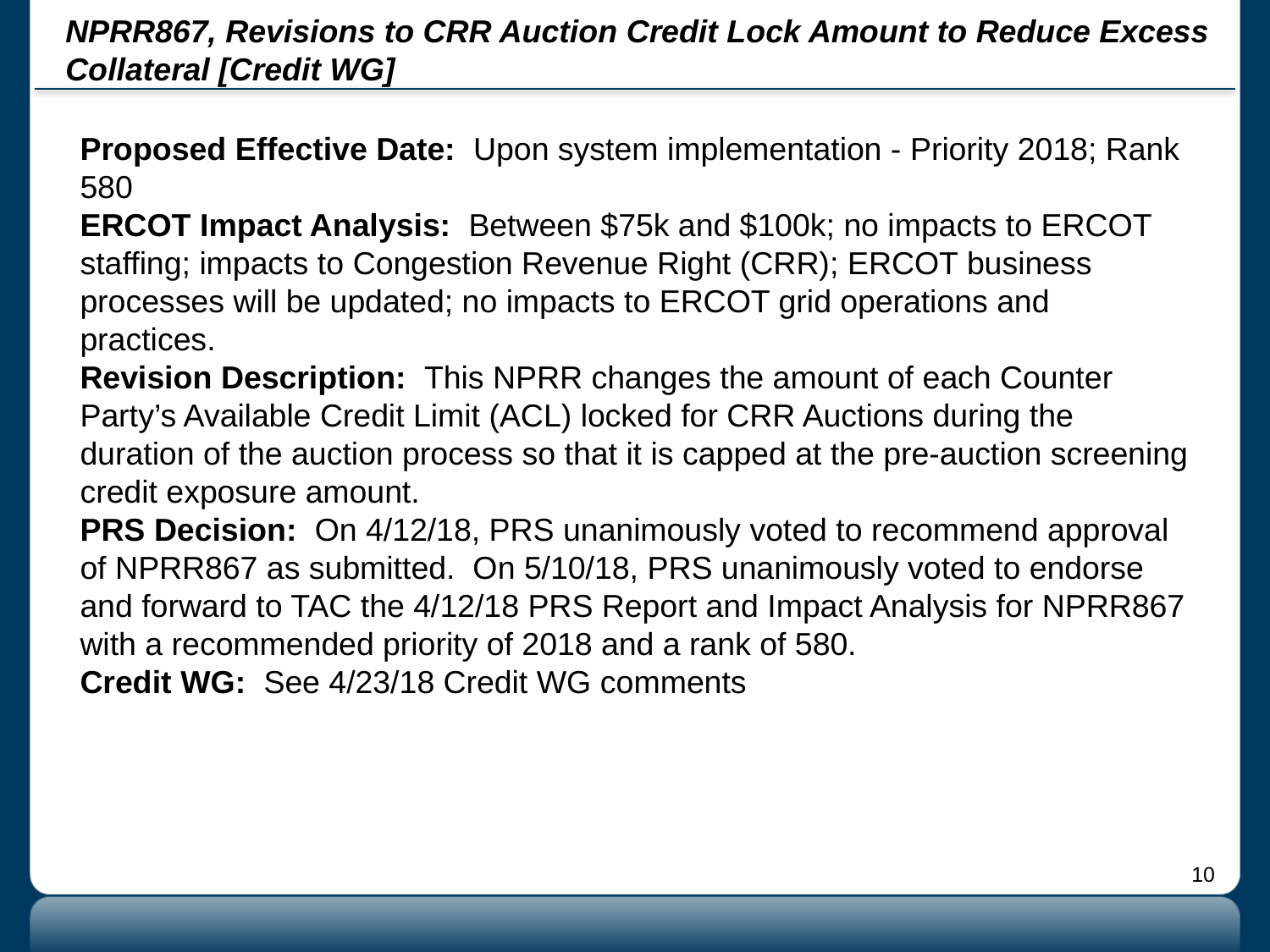

# NPRR867, Revisions to CRR Auction Credit Lock Amount to Reduce Excess Collateral [Credit WG]
Proposed Effective Date:  Upon system implementation - Priority 2018; Rank 580
ERCOT Impact Analysis:  Between $75k and $100k; no impacts to ERCOT staffing; impacts to Congestion Revenue Right (CRR); ERCOT business processes will be updated; no impacts to ERCOT grid operations and practices.
Revision Description:  This NPRR changes the amount of each Counter Party’s Available Credit Limit (ACL) locked for CRR Auctions during the duration of the auction process so that it is capped at the pre-auction screening credit exposure amount.
PRS Decision:  On 4/12/18, PRS unanimously voted to recommend approval of NPRR867 as submitted.  On 5/10/18, PRS unanimously voted to endorse and forward to TAC the 4/12/18 PRS Report and Impact Analysis for NPRR867 with a recommended priority of 2018 and a rank of 580.
Credit WG:  See 4/23/18 Credit WG comments